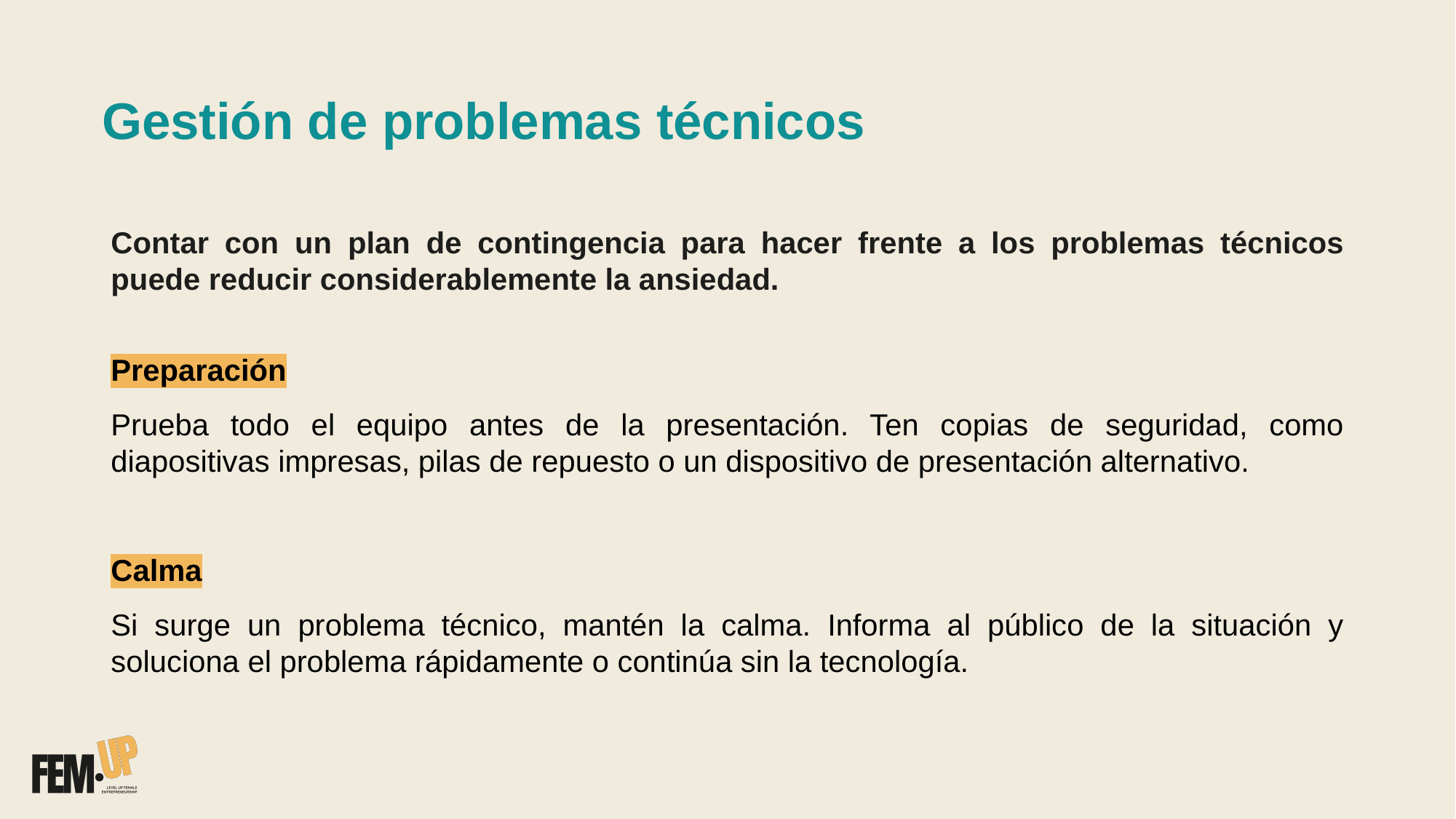

# Gestión de problemas técnicos
Contar con un plan de contingencia para hacer frente a los problemas técnicos puede reducir considerablemente la ansiedad.

Preparación
Prueba todo el equipo antes de la presentación. Ten copias de seguridad, como diapositivas impresas, pilas de repuesto o un dispositivo de presentación alternativo.

Calma
Si surge un problema técnico, mantén la calma. Informa al público de la situación y soluciona el problema rápidamente o continúa sin la tecnología.